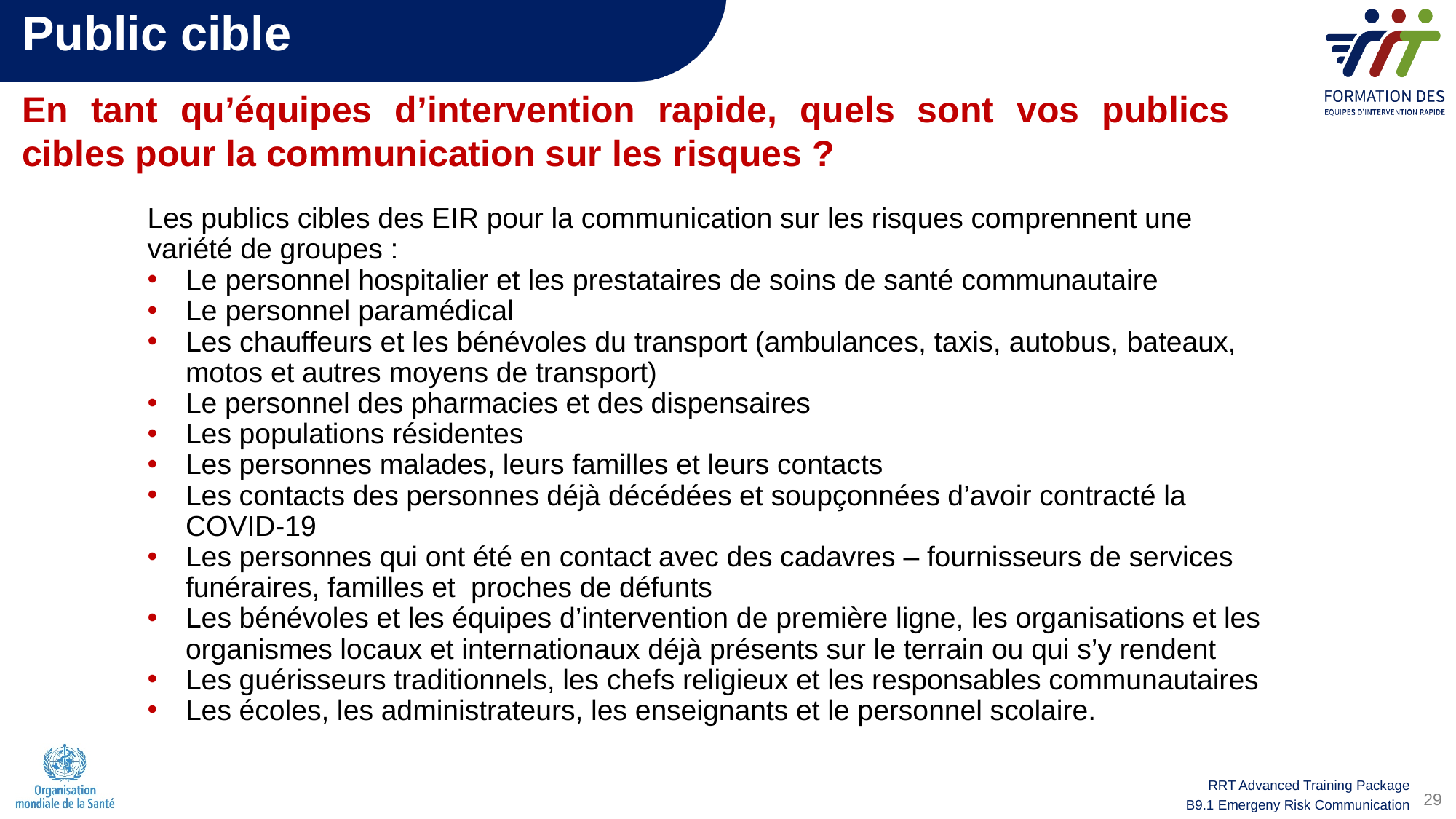

Public cible
En tant qu’équipes d’intervention rapide, quels sont vos publics cibles pour la communication sur les risques ?
Les publics cibles des EIR pour la communication sur les risques comprennent une variété de groupes :
Le personnel hospitalier et les prestataires de soins de santé communautaire
Le personnel paramédical
Les chauffeurs et les bénévoles du transport (ambulances, taxis, autobus, bateaux, motos et autres moyens de transport)
Le personnel des pharmacies et des dispensaires
Les populations résidentes
Les personnes malades, leurs familles et leurs contacts
Les contacts des personnes déjà décédées et soupçonnées d’avoir contracté la COVID-19
Les personnes qui ont été en contact avec des cadavres – fournisseurs de services funéraires, familles et  proches de défunts
Les bénévoles et les équipes d’intervention de première ligne, les organisations et les organismes locaux et internationaux déjà présents sur le terrain ou qui s’y rendent
Les guérisseurs traditionnels, les chefs religieux et les responsables communautaires
Les écoles, les administrateurs, les enseignants et le personnel scolaire.